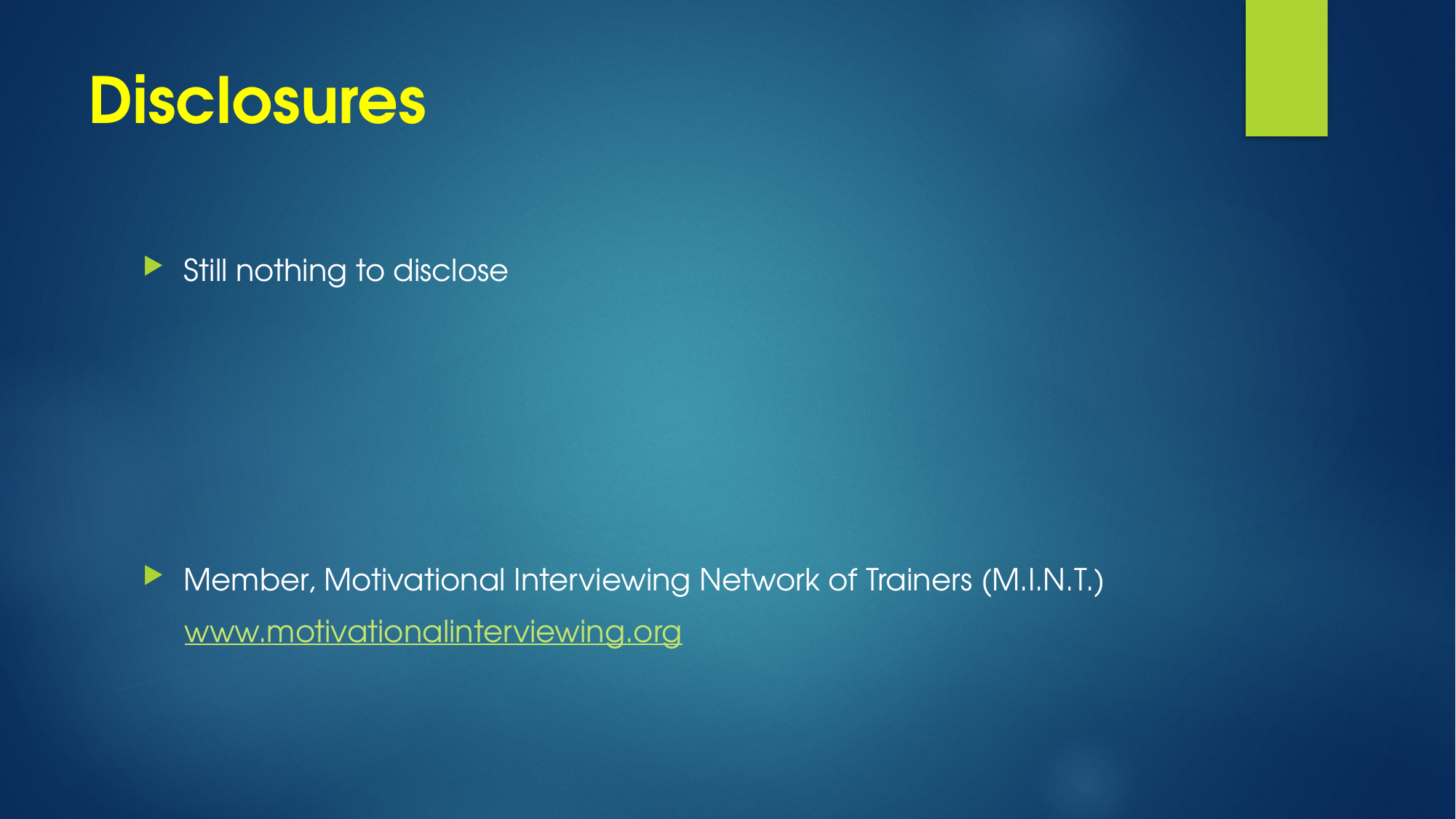

# Disclosures
Still nothing to disclose

Member, Motivational Interviewing Network of Trainers (M.I.N.T.)
     www.motivationalinterviewing.org